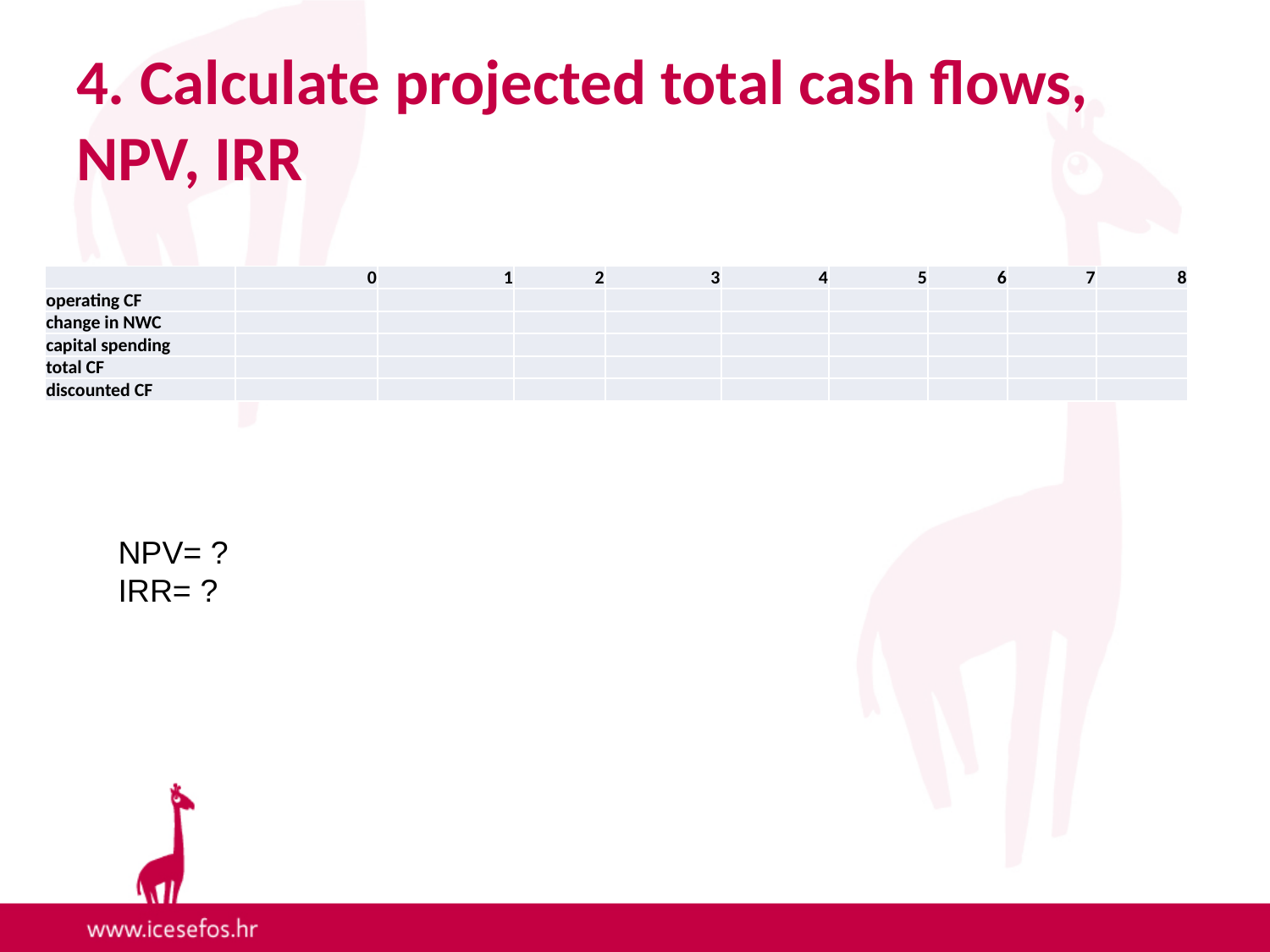

# 4. Calculate projected total cash flows, NPV, IRR
|  | 0 | 1 | 2 | 3 | 4 | 5 | 6 | 7 | 8 |
| --- | --- | --- | --- | --- | --- | --- | --- | --- | --- |
| operating CF |  |  |  |  |  |  |  |  |  |
| change in NWC |  |  |  |  |  |  |  |  |  |
| capital spending |  |  |  |  |  |  |  |  |  |
| total CF |  |  |  |  |  |  |  |  |  |
| discounted CF |  |  |  |  |  |  |  |  |  |
NPV= ?
IRR= ?